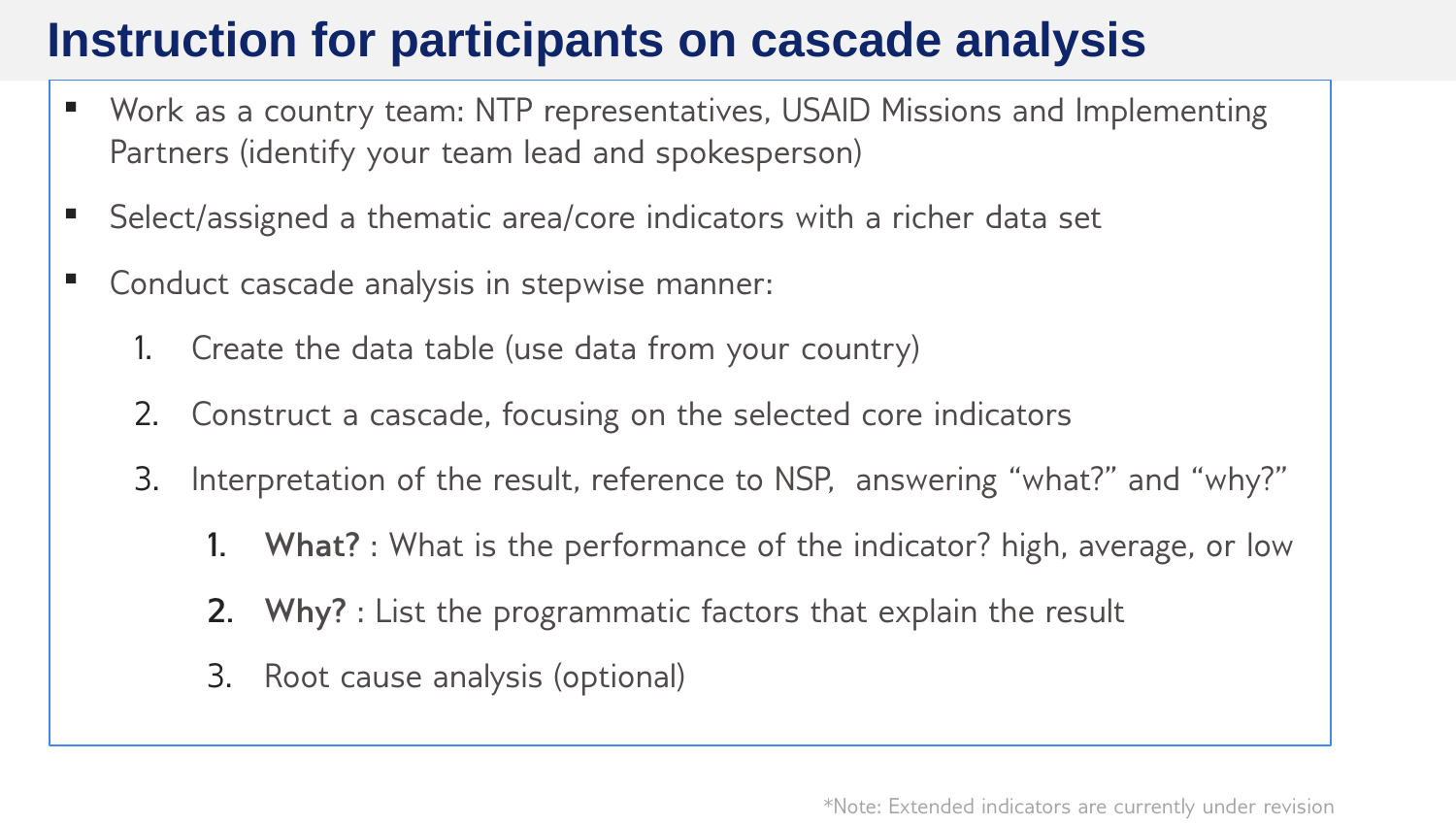

# Instruction for participants on cascade analysis
Work as a country team: NTP representatives, USAID Missions and Implementing Partners (identify your team lead and spokesperson)
Select/assigned a thematic area/core indicators with a richer data set
Conduct cascade analysis in stepwise manner:
Create the data table (use data from your country)
Construct a cascade, focusing on the selected core indicators
Interpretation of the result, reference to NSP,  answering “what?” and “why?”
What? : What is the performance of the indicator? high, average, or low
Why? : List the programmatic factors that explain the result
Root cause analysis (optional)
*Note: Extended indicators are currently under revision